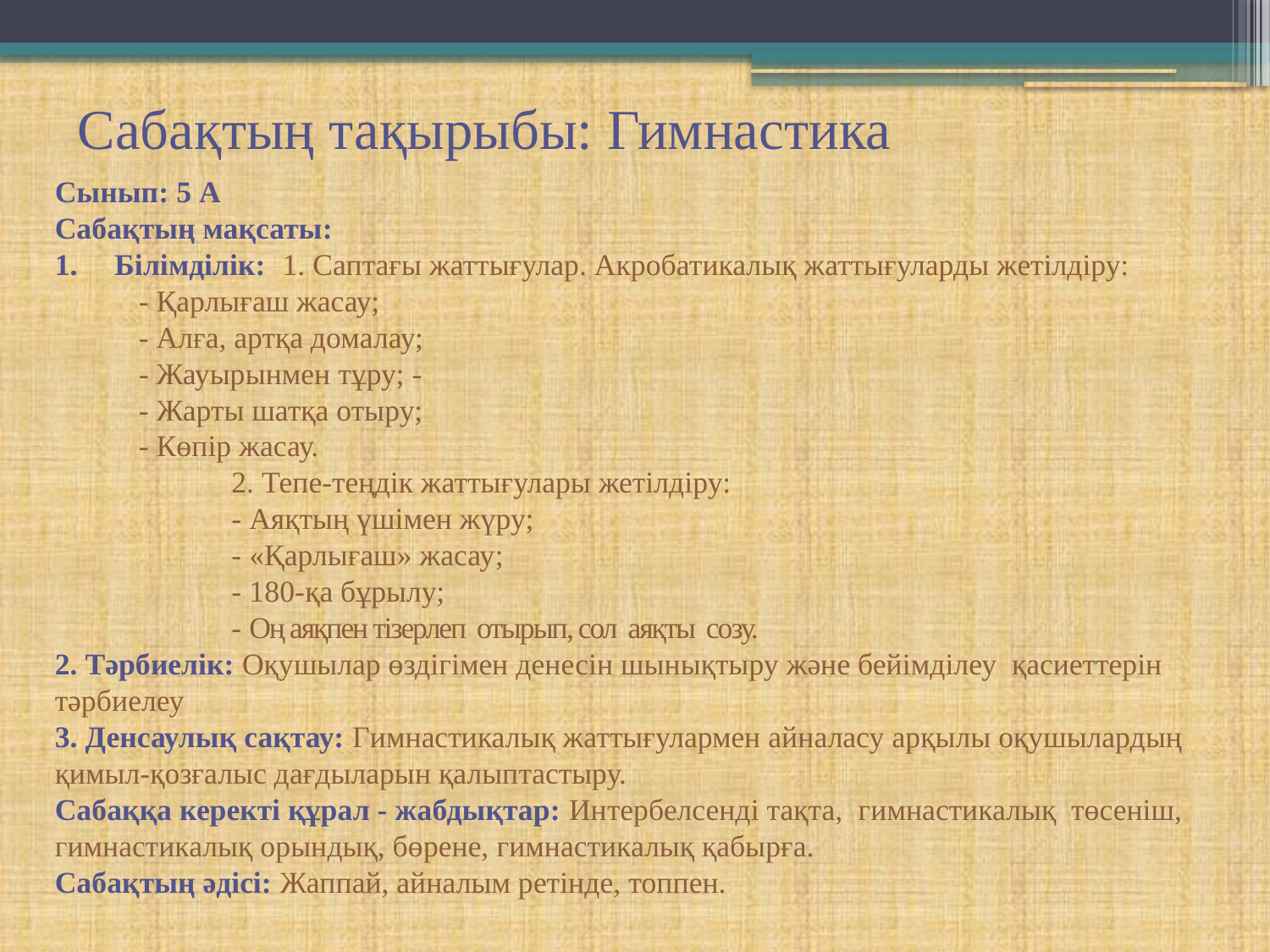

# Сабақтың тақырыбы: Гимнастика
Сынып: 5 А
Сабақтың мақсаты:
Білімділік: 	1. Саптағы жаттығулар. Акробатикалық жаттығуларды жетілдіру:
			- Қарлығаш жасау;
			- Алға, артқа домалау;
			- Жауырынмен тұру; -
			- Жарты шатқа отыру;
			- Көпір жасау.
	2. Тепе-теңдік жаттығулары жетілдіру:
		- Аяқтың үшімен жүру;
		- «Қарлығаш» жасау;
		- 180-қа бұрылу;
		- Оң аяқпен тізерлеп  отырып, сол  аяқты  созу.
2. Тәрбиелік: Оқушылар өздігімен денесін шынықтыру және бейімділеу  қасиеттерін тәрбиелеу
3. Денсаулық сақтау: Гимнастикалық жаттығулармен айналасу арқылы оқушылардың қимыл-қозғалыс дағдыларын қалыптастыру.
Сабаққа керекті құрал - жабдықтар: Интербелсенді тақта,  гимнастикалық  төсеніш, гимнастикалық орындық, бөрене, гимнастикалық қабырға.
Сабақтың әдісі: Жаппай, айналым ретінде, топпен.